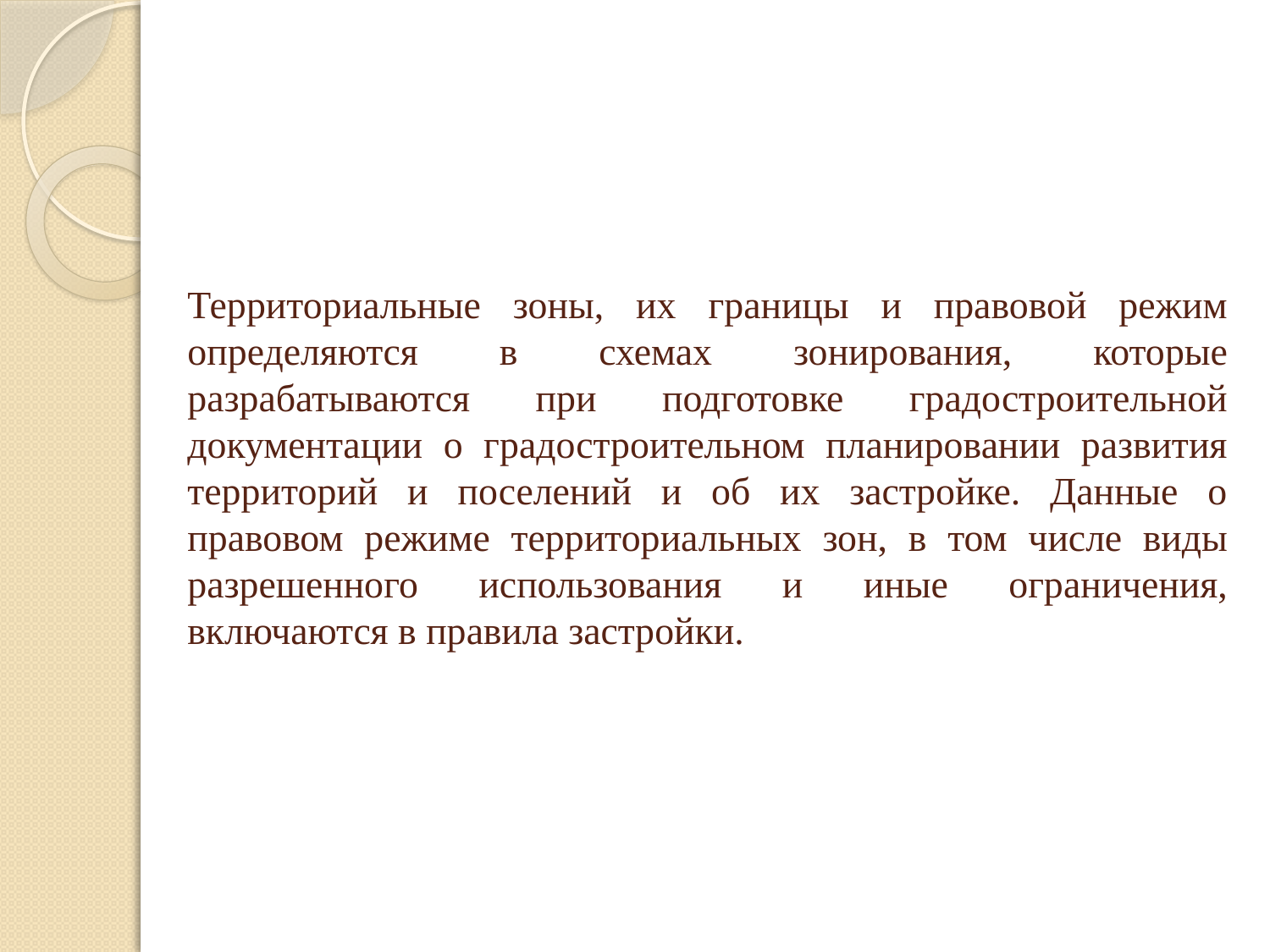

# Территориальные зоны, их границы и правовой режим определяются в схемах зонирования, которые разрабатываются при подготовке градостроительной документации о градостроительном планировании развития территорий и поселений и об их застройке. Данные о правовом режиме территориальных зон, в том числе виды разрешенного использования и иные ограничения, включаются в правила застройки.